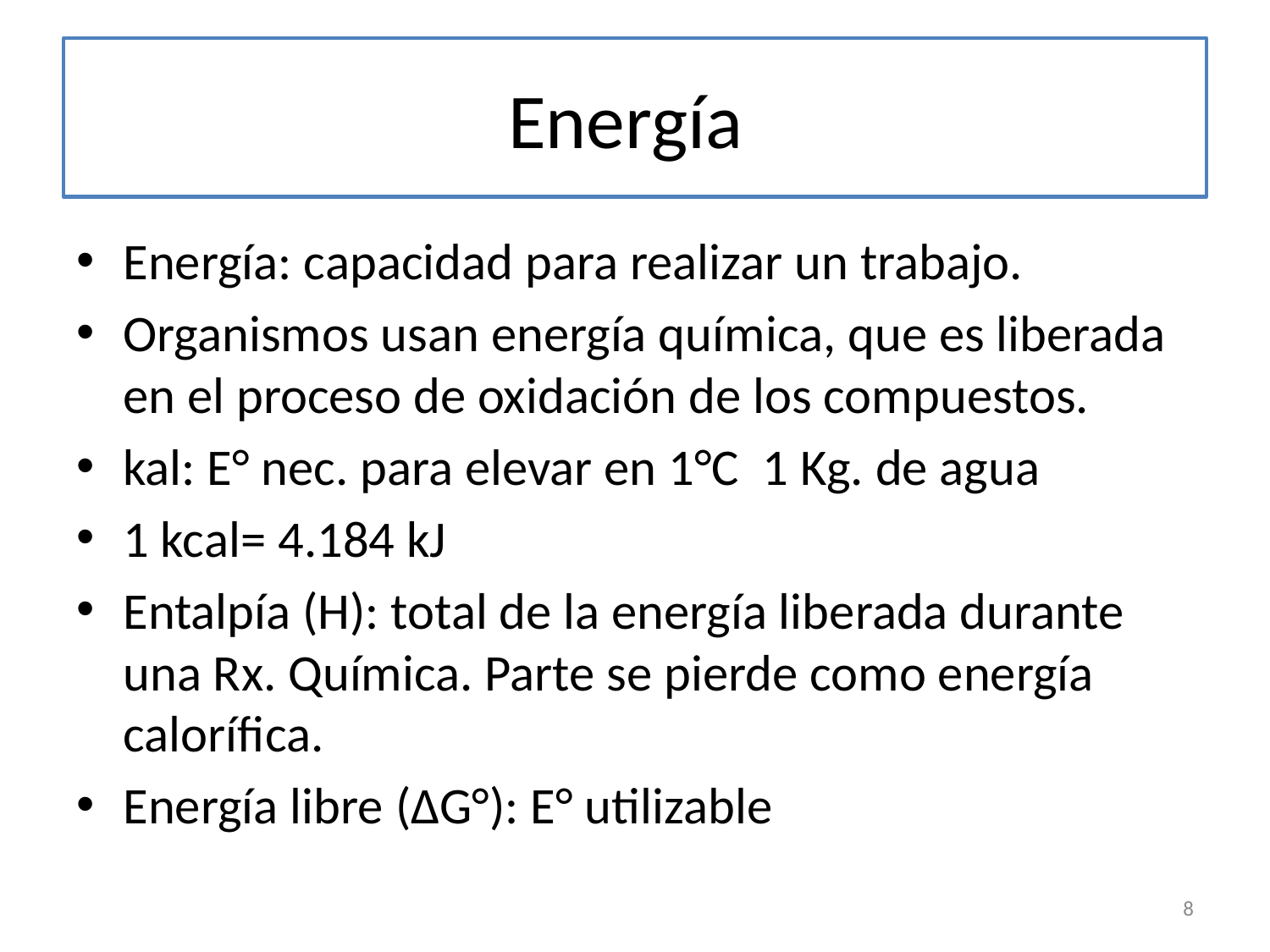

# Energía
Energía: capacidad para realizar un trabajo.
Organismos usan energía química, que es liberada en el proceso de oxidación de los compuestos.
kal: E° nec. para elevar en 1°C  1 Kg. de agua
1 kcal= 4.184 kJ
Entalpía (H): total de la energía liberada durante una Rx. Química. Parte se pierde como energía calorífica.
Energía libre (∆G°): E° utilizable
8